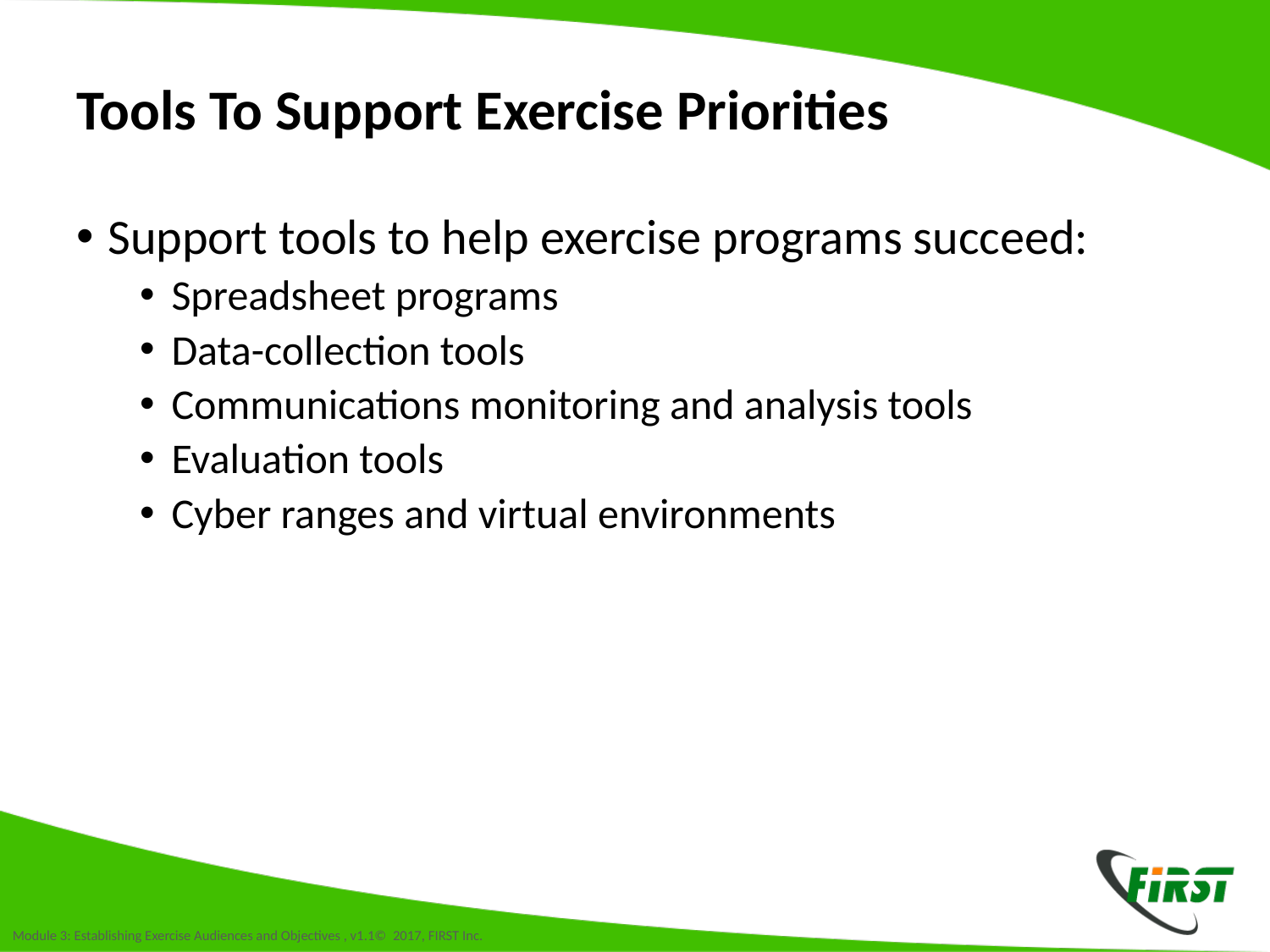

# Tools To Support Exercise Priorities
Support tools to help exercise programs succeed:
Spreadsheet programs
Data-collection tools
Communications monitoring and analysis tools
Evaluation tools
Cyber ranges and virtual environments